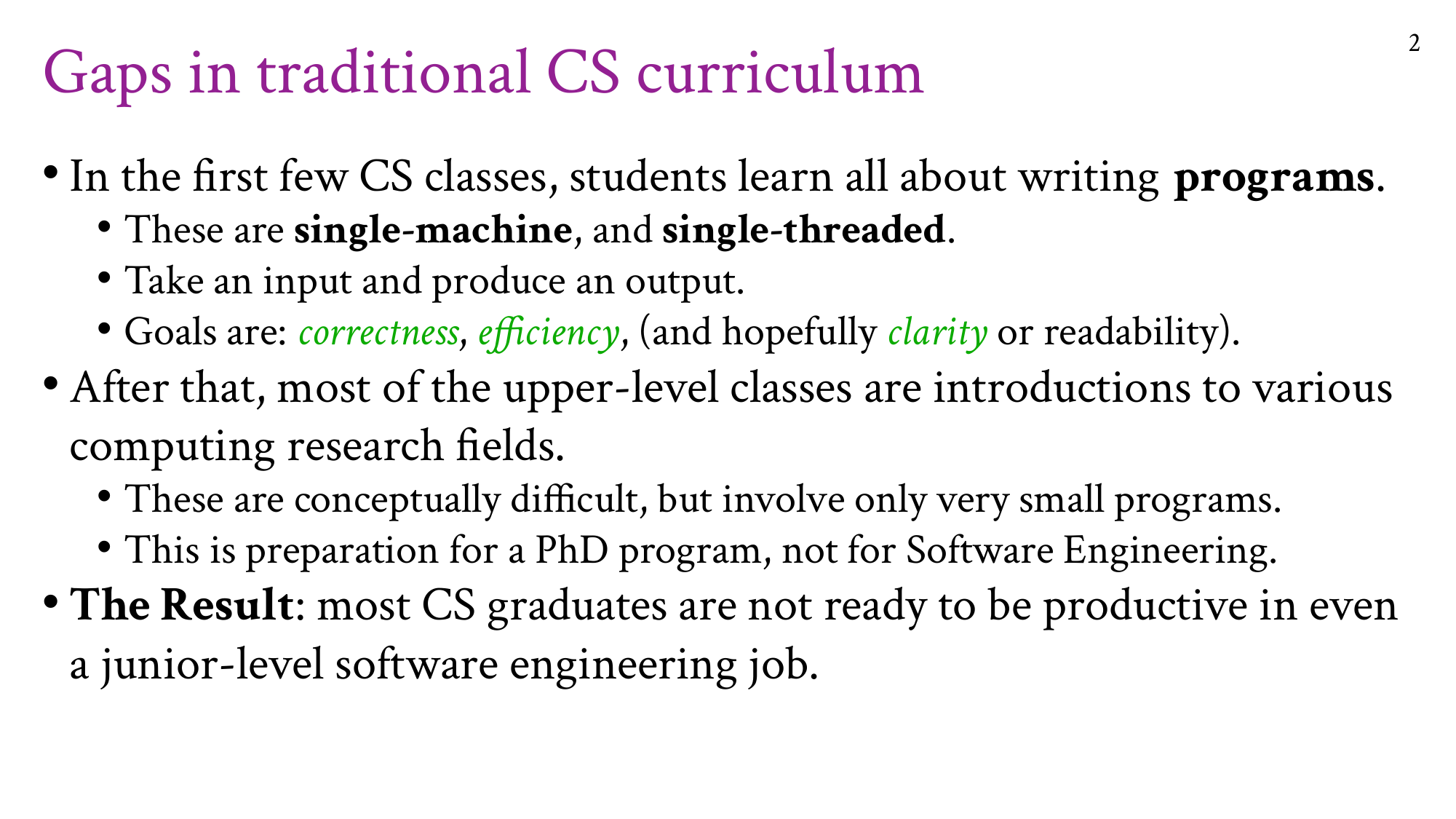

# Gaps in traditional CS curriculum
In the first few CS classes, students learn all about writing programs.
These are single-machine, and single-threaded.
Take an input and produce an output.
Goals are: correctness, efficiency, (and hopefully clarity or readability).
After that, most of the upper-level classes are introductions to various computing research fields.
These are conceptually difficult, but involve only very small programs.
This is preparation for a PhD program, not for Software Engineering.
The Result: most CS graduates are not ready to be productive in even a junior-level software engineering job.